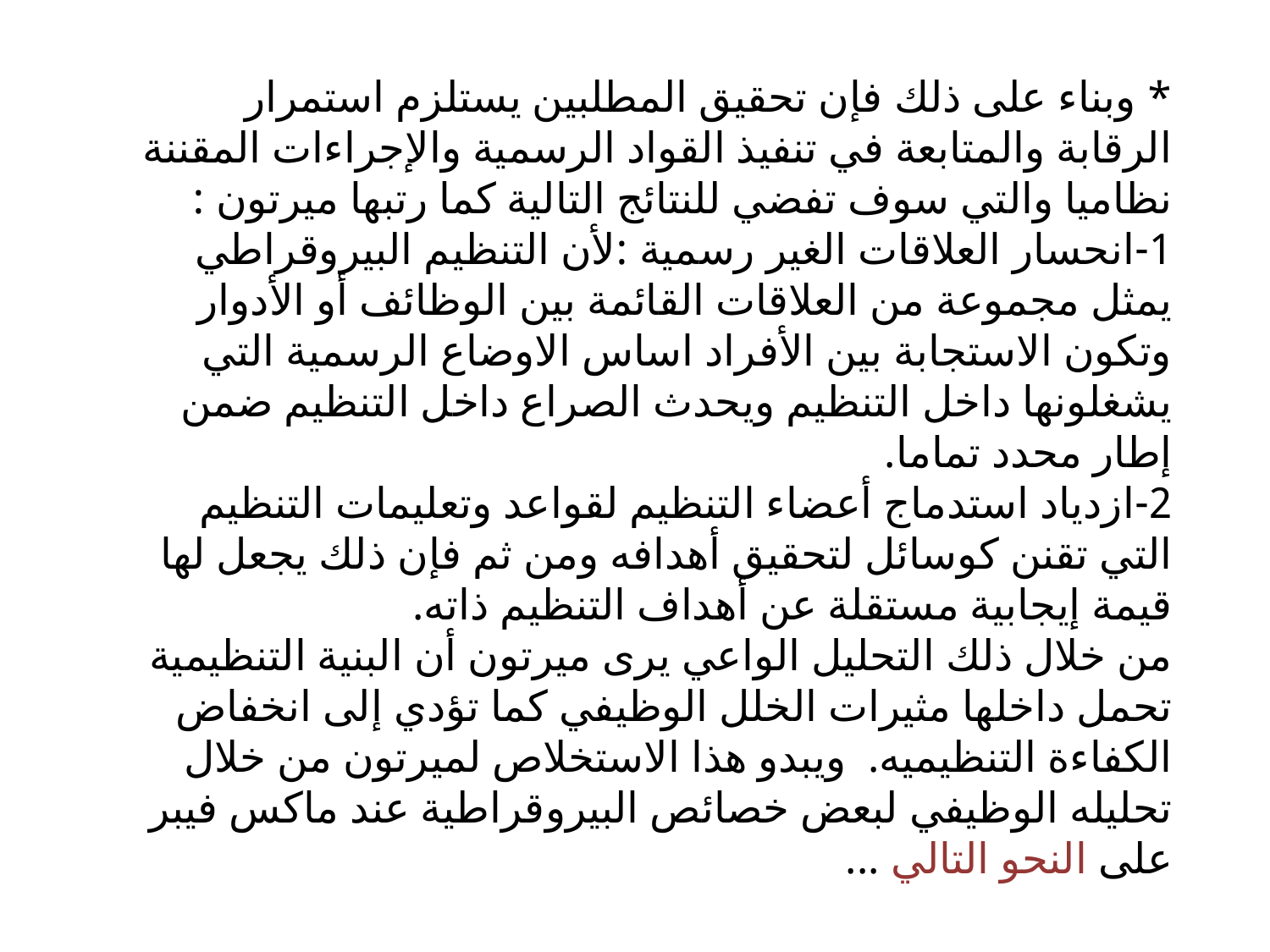

* وبناء على ذلك فإن تحقيق المطلبين يستلزم استمرار الرقابة والمتابعة في تنفيذ القواد الرسمية والإجراءات المقننة نظاميا والتي سوف تفضي للنتائج التالية كما رتبها ميرتون :
1-انحسار العلاقات الغير رسمية :لأن التنظيم البيروقراطي يمثل مجموعة من العلاقات القائمة بين الوظائف أو الأدوار وتكون الاستجابة بين الأفراد اساس الاوضاع الرسمية التي يشغلونها داخل التنظيم ويحدث الصراع داخل التنظيم ضمن إطار محدد تماما. 
2-ازدياد استدماج أعضاء التنظيم لقواعد وتعليمات التنظيم التي تقنن كوسائل لتحقيق أهدافه ومن ثم فإن ذلك يجعل لها قيمة إيجابية مستقلة عن أهداف التنظيم ذاته. 
من خلال ذلك التحليل الواعي يرى ميرتون أن البنية التنظيمية تحمل داخلها مثيرات الخلل الوظيفي كما تؤدي إلى انخفاض الكفاءة التنظيميه.  ويبدو هذا الاستخلاص لميرتون من خلال تحليله الوظيفي لبعض خصائص البيروقراطية عند ماكس فيبر على النحو التالي ...